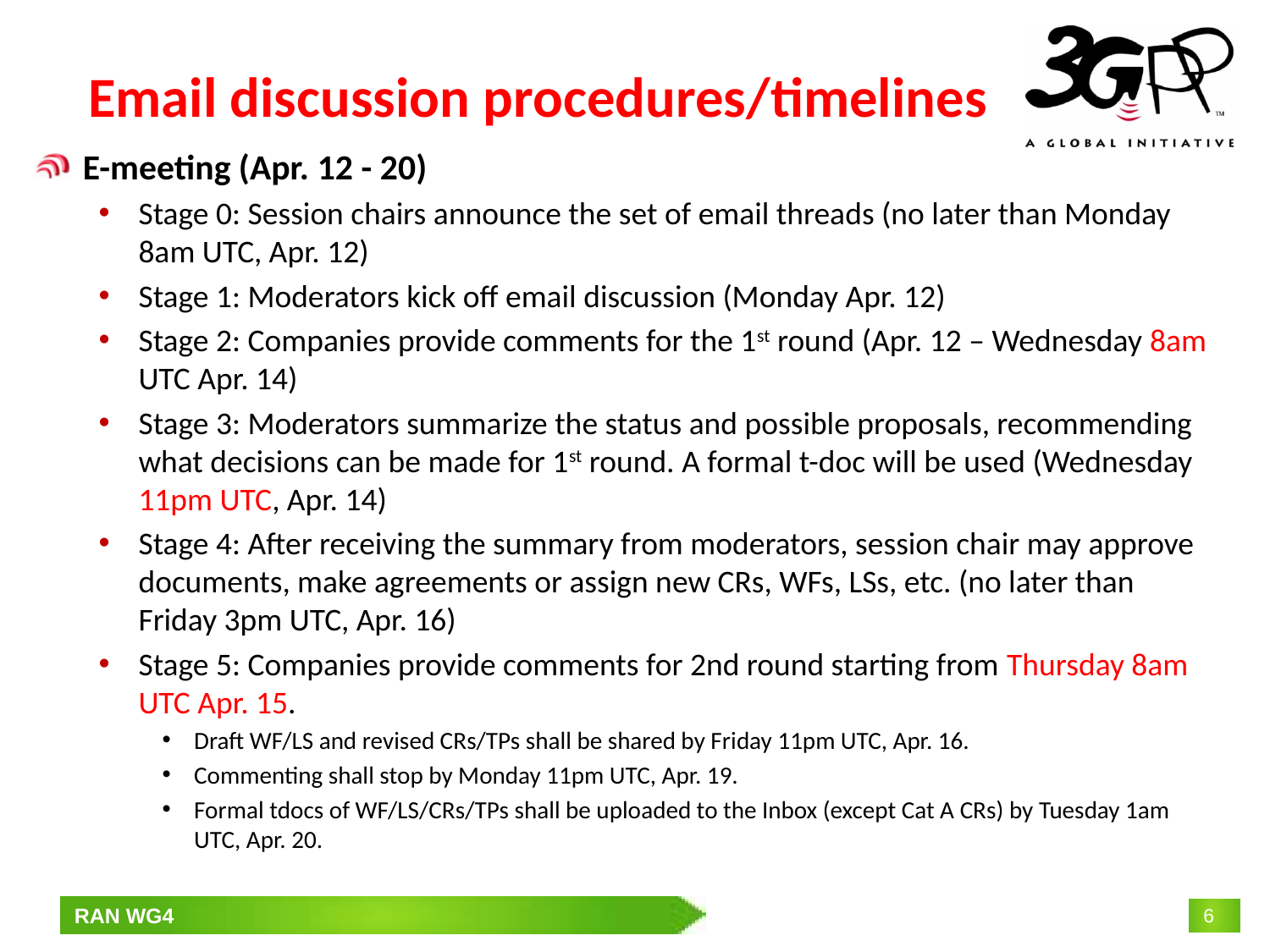

# Email discussion procedures/timelines
E-meeting (Apr. 12 - 20)
Stage 0: Session chairs announce the set of email threads (no later than Monday 8am UTC, Apr. 12)
Stage 1: Moderators kick off email discussion (Monday Apr. 12)
Stage 2: Companies provide comments for the 1st round (Apr. 12 – Wednesday 8am UTC Apr. 14)
Stage 3: Moderators summarize the status and possible proposals, recommending what decisions can be made for 1st round. A formal t-doc will be used (Wednesday 11pm UTC, Apr. 14)
Stage 4: After receiving the summary from moderators, session chair may approve documents, make agreements or assign new CRs, WFs, LSs, etc. (no later than Friday 3pm UTC, Apr. 16)
Stage 5: Companies provide comments for 2nd round starting from Thursday 8am UTC Apr. 15.
Draft WF/LS and revised CRs/TPs shall be shared by Friday 11pm UTC, Apr. 16.
Commenting shall stop by Monday 11pm UTC, Apr. 19.
Formal tdocs of WF/LS/CRs/TPs shall be uploaded to the Inbox (except Cat A CRs) by Tuesday 1am UTC, Apr. 20.